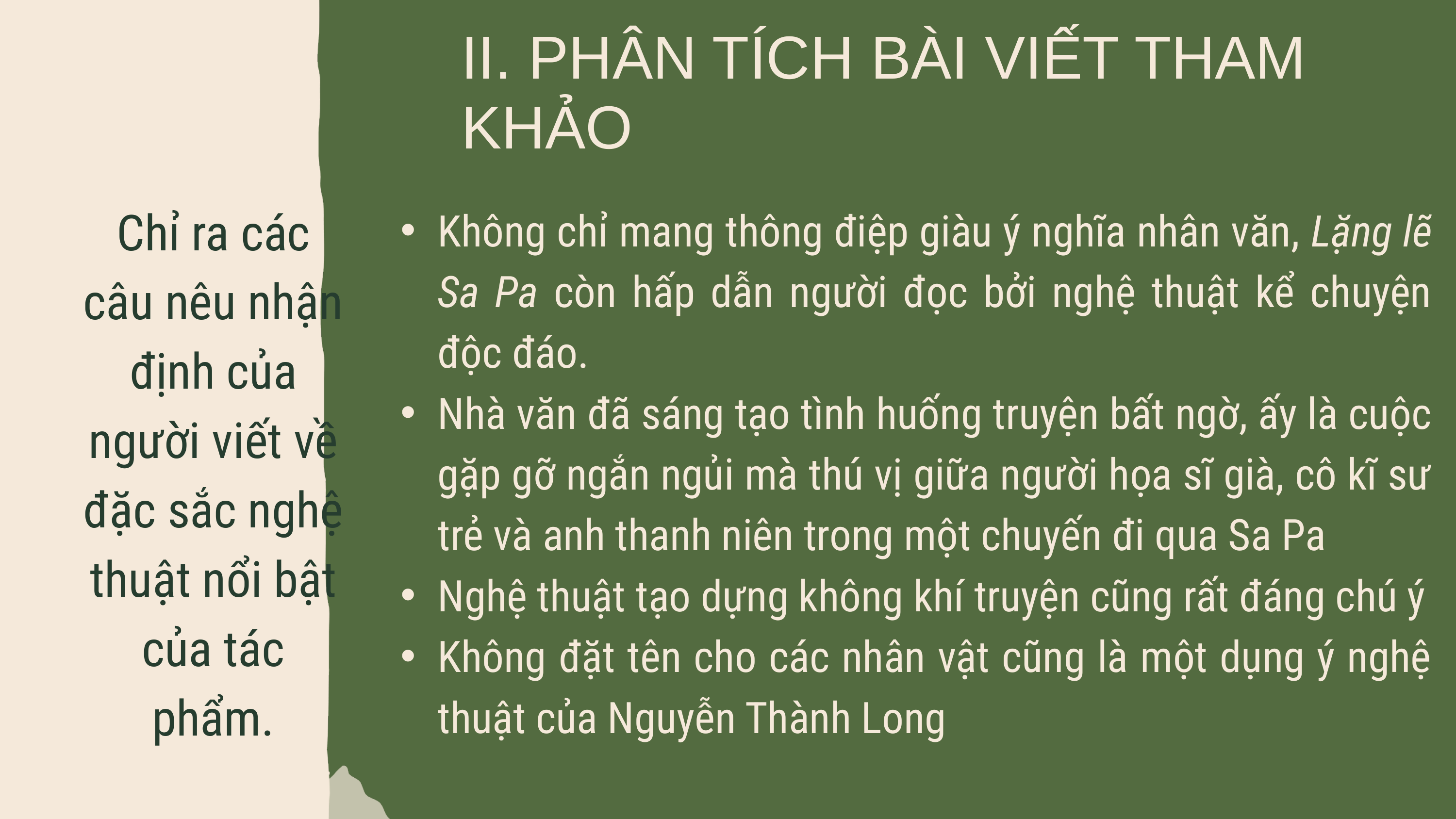

II. PHÂN TÍCH BÀI VIẾT THAM KHẢO
Chỉ ra các câu nêu nhận định của người viết về đặc sắc nghệ thuật nổi bật của tác phẩm.
Không chỉ mang thông điệp giàu ý nghĩa nhân văn, Lặng lẽ Sa Pa còn hấp dẫn người đọc bởi nghệ thuật kể chuyện độc đáo.
Nhà văn đã sáng tạo tình huống truyện bất ngờ, ấy là cuộc gặp gỡ ngắn ngủi mà thú vị giữa người họa sĩ già, cô kĩ sư trẻ và anh thanh niên trong một chuyến đi qua Sa Pa
Nghệ thuật tạo dựng không khí truyện cũng rất đáng chú ý
Không đặt tên cho các nhân vật cũng là một dụng ý nghệ thuật của Nguyễn Thành Long